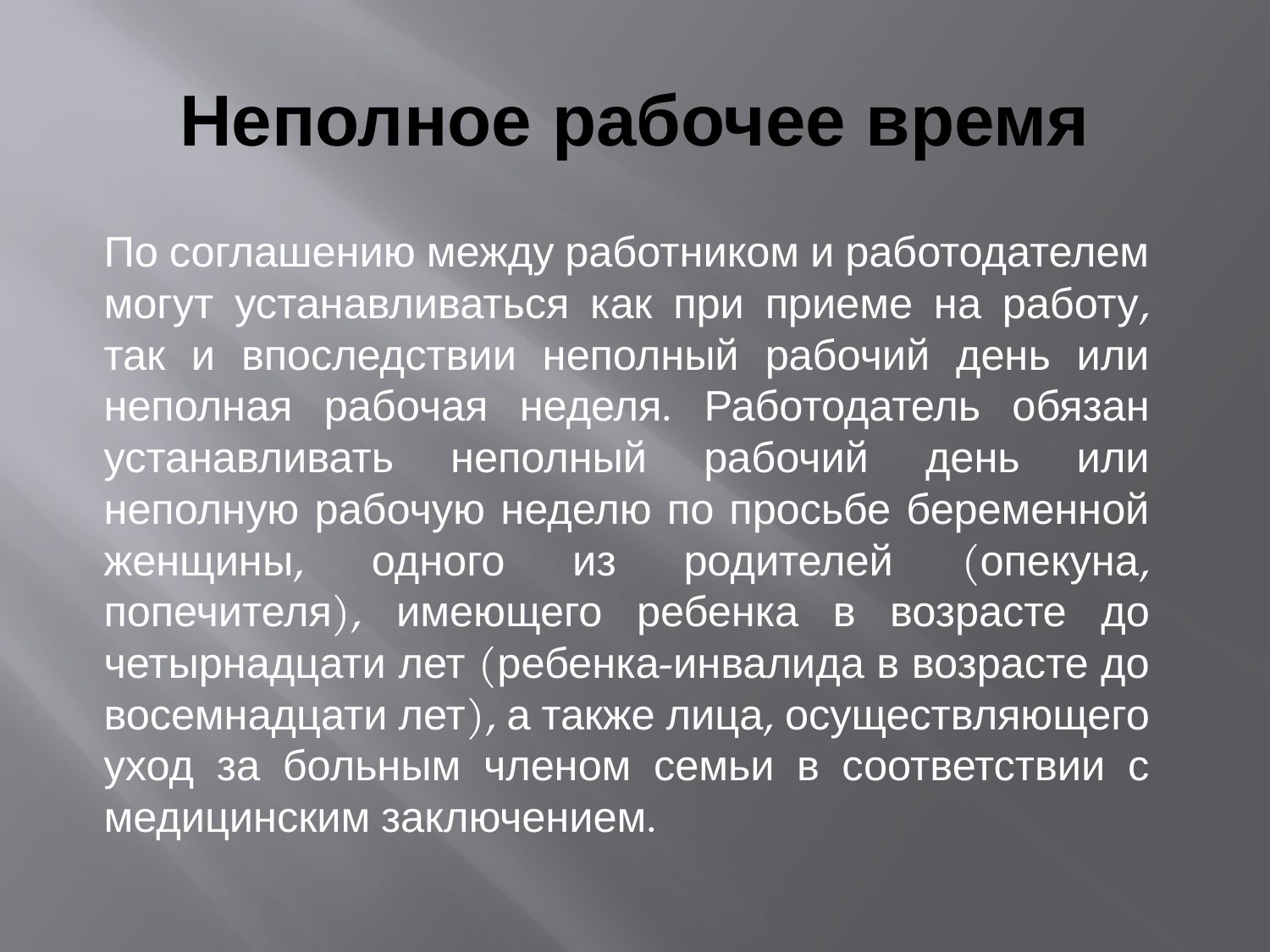

# Неполное рабочее время
	По соглашению между работником и работодателем могут устанавливаться как при приеме на работу, так и впоследствии неполный рабочий день или неполная рабочая неделя. Работодатель обязан устанавливать неполный рабочий день или неполную рабочую неделю по просьбе беременной женщины, одного из родителей (опекуна, попечителя), имеющего ребенка в возрасте до четырнадцати лет (ребенка-инвалида в возрасте до восемнадцати лет), а также лица, осуществляющего уход за больным членом семьи в соответствии с медицинским заключением.